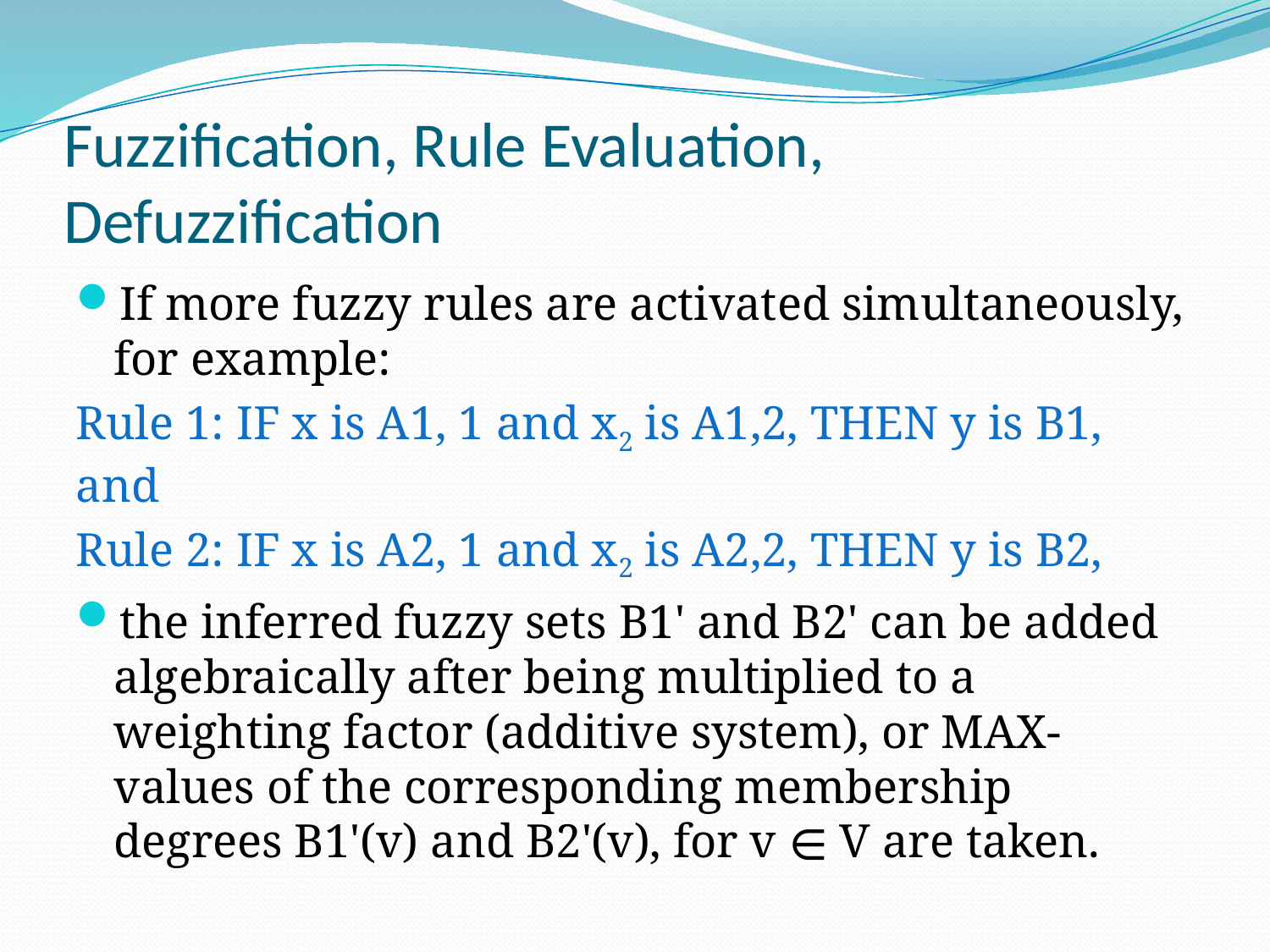

# Fuzzification, Rule Evaluation, Defuzzification
If more fuzzy rules are activated simultaneously, for example:
Rule 1: IF x is A1, 1 and x2 is A1,2, THEN y is B1, and
Rule 2: IF x is A2, 1 and x2 is A2,2, THEN y is B2,
the inferred fuzzy sets B1' and B2' can be added algebraically after being multiplied to a weighting factor (additive system), or MAX-values of the corresponding membership degrees B1'(v) and B2'(v), for v ∊ V are taken.